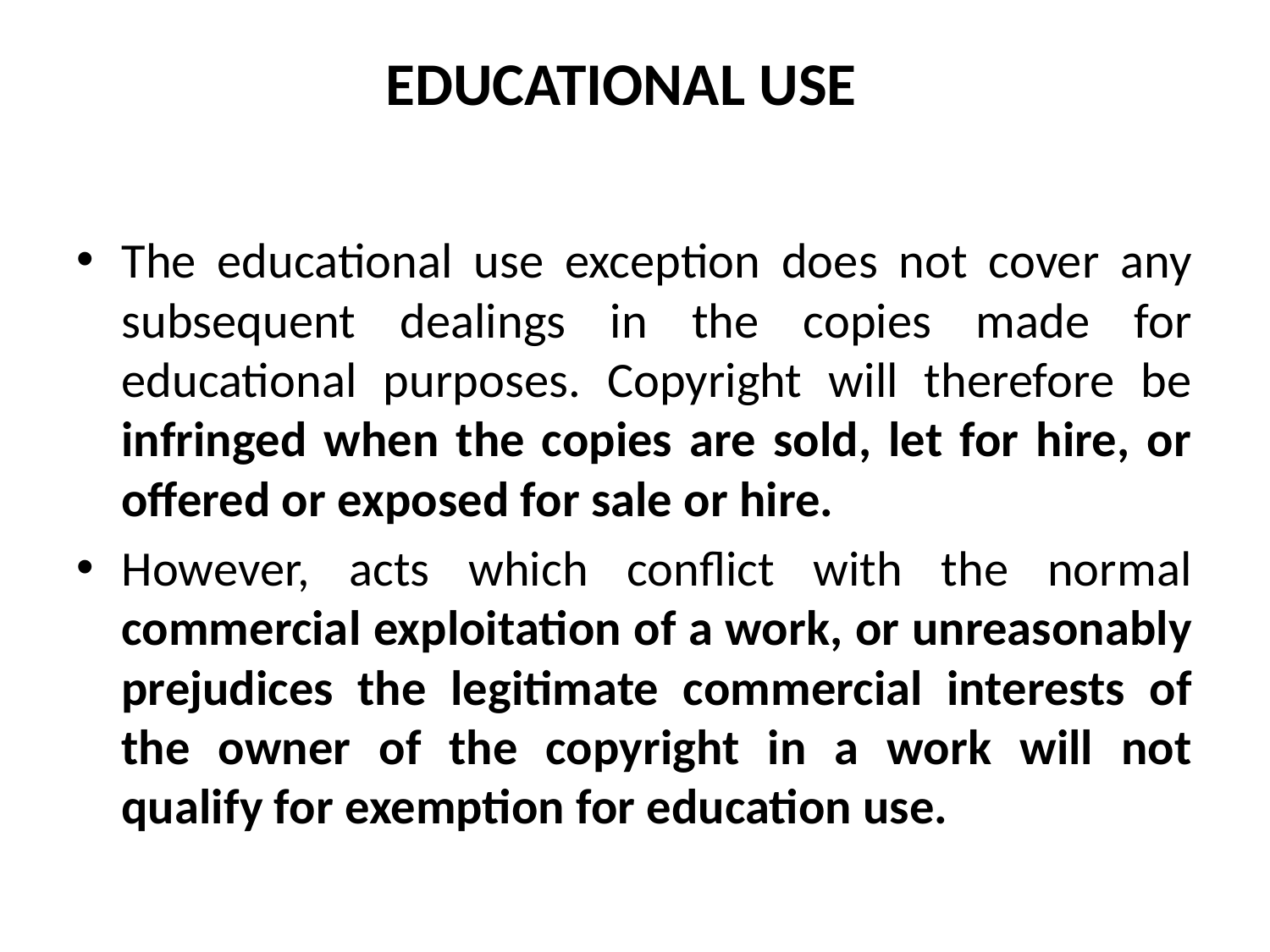

# EDUCATIONAL USE
The educational use exception does not cover any subsequent dealings in the copies made for educational purposes. Copyright will therefore be infringed when the copies are sold, let for hire, or offered or exposed for sale or hire.
However, acts which conflict with the normal commercial exploitation of a work, or unreasonably prejudices the legitimate commercial interests of the owner of the copyright in a work will not qualify for exemption for education use.